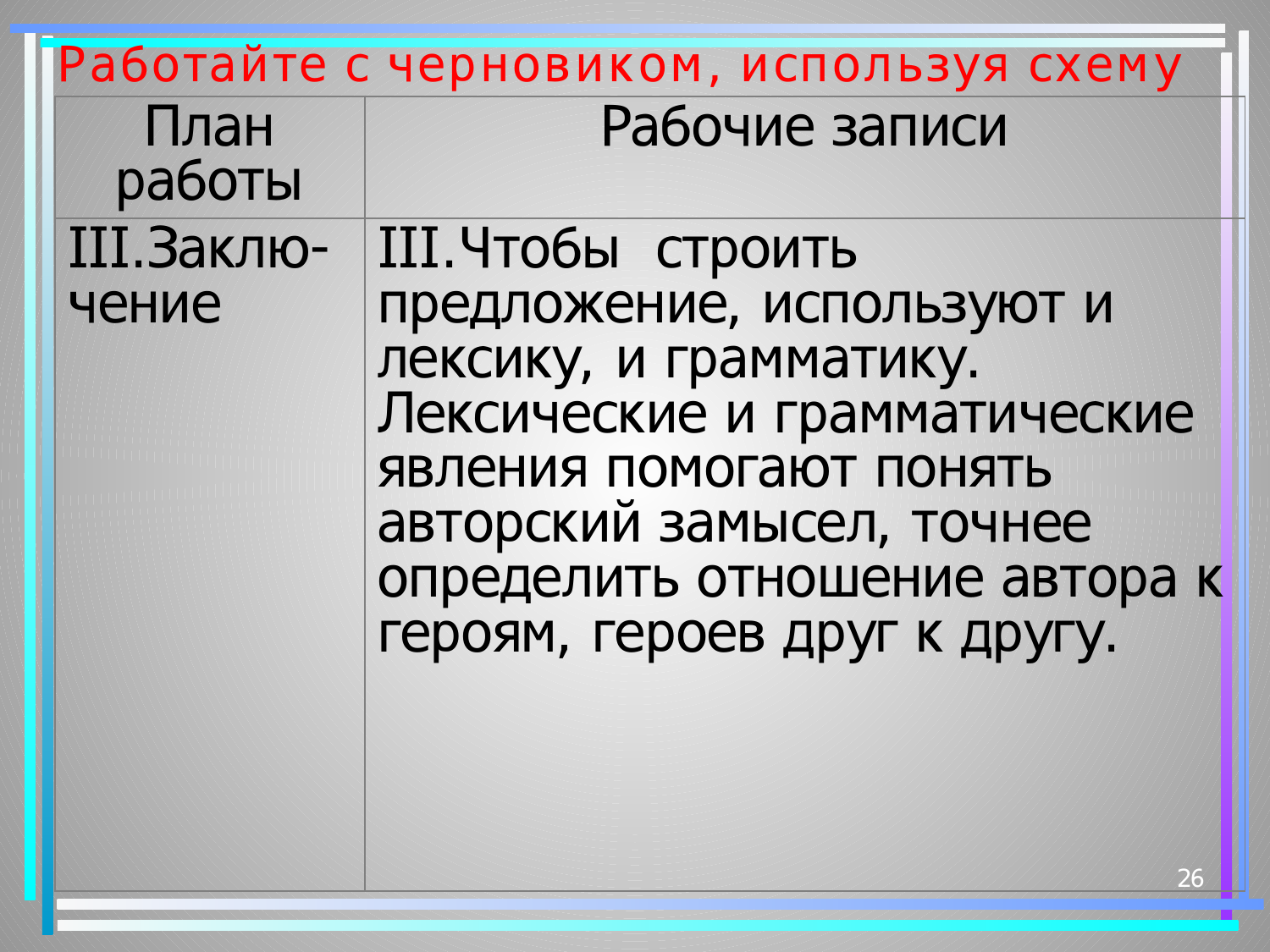

# Работайте с черновиком, используя схему
| План работы | Рабочие записи |
| --- | --- |
| III.Заклю-чение | III.Чтобы строить предложение, используют и лексику, и грамматику. Лексические и грамматические явления помогают понять авторский замысел, точнее определить отношение автора к героям, героев друг к другу. |
26